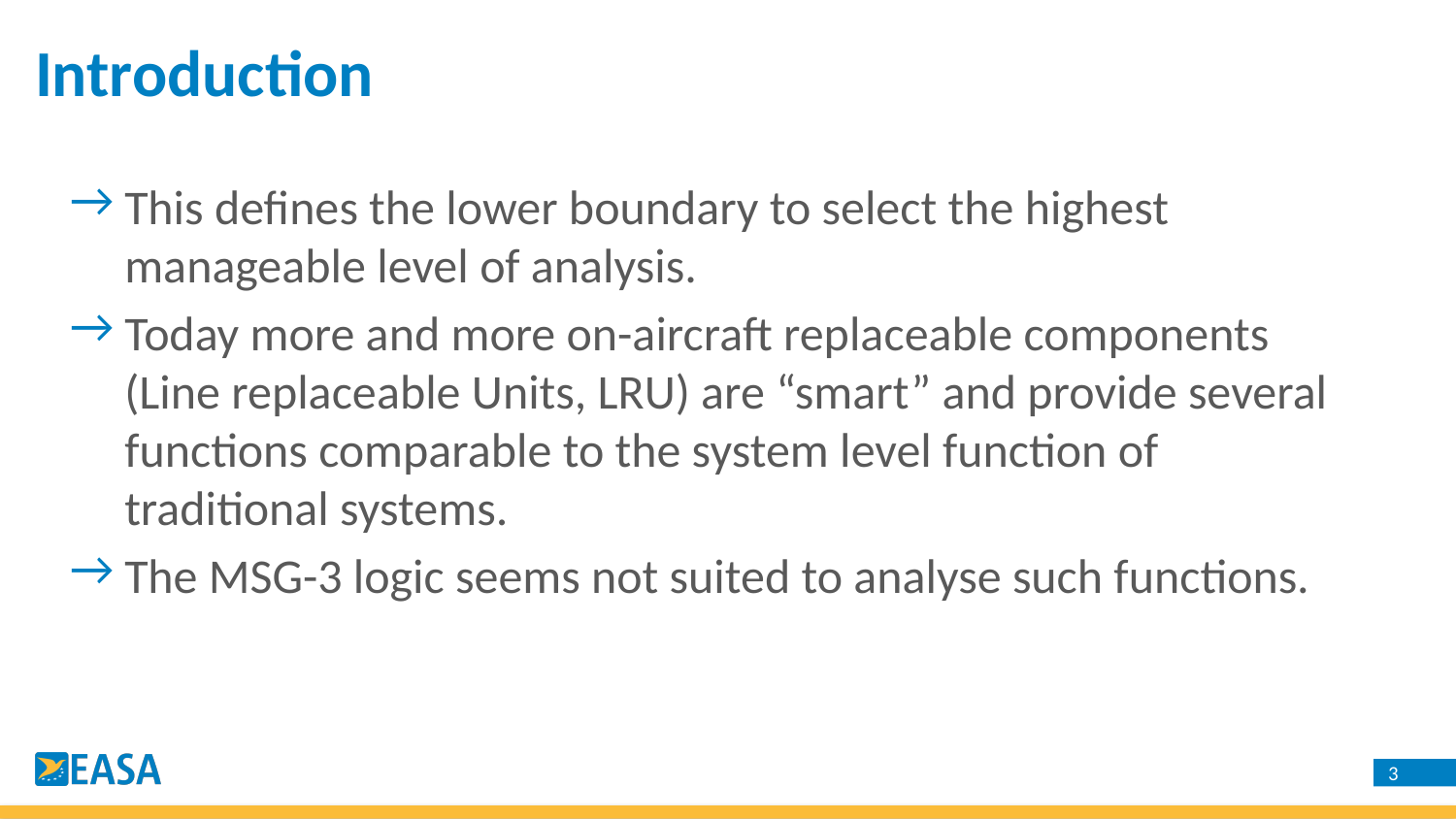

# Introduction
This defines the lower boundary to select the highest manageable level of analysis.
Today more and more on-aircraft replaceable components (Line replaceable Units, LRU) are “smart” and provide several functions comparable to the system level function of traditional systems.
The MSG-3 logic seems not suited to analyse such functions.